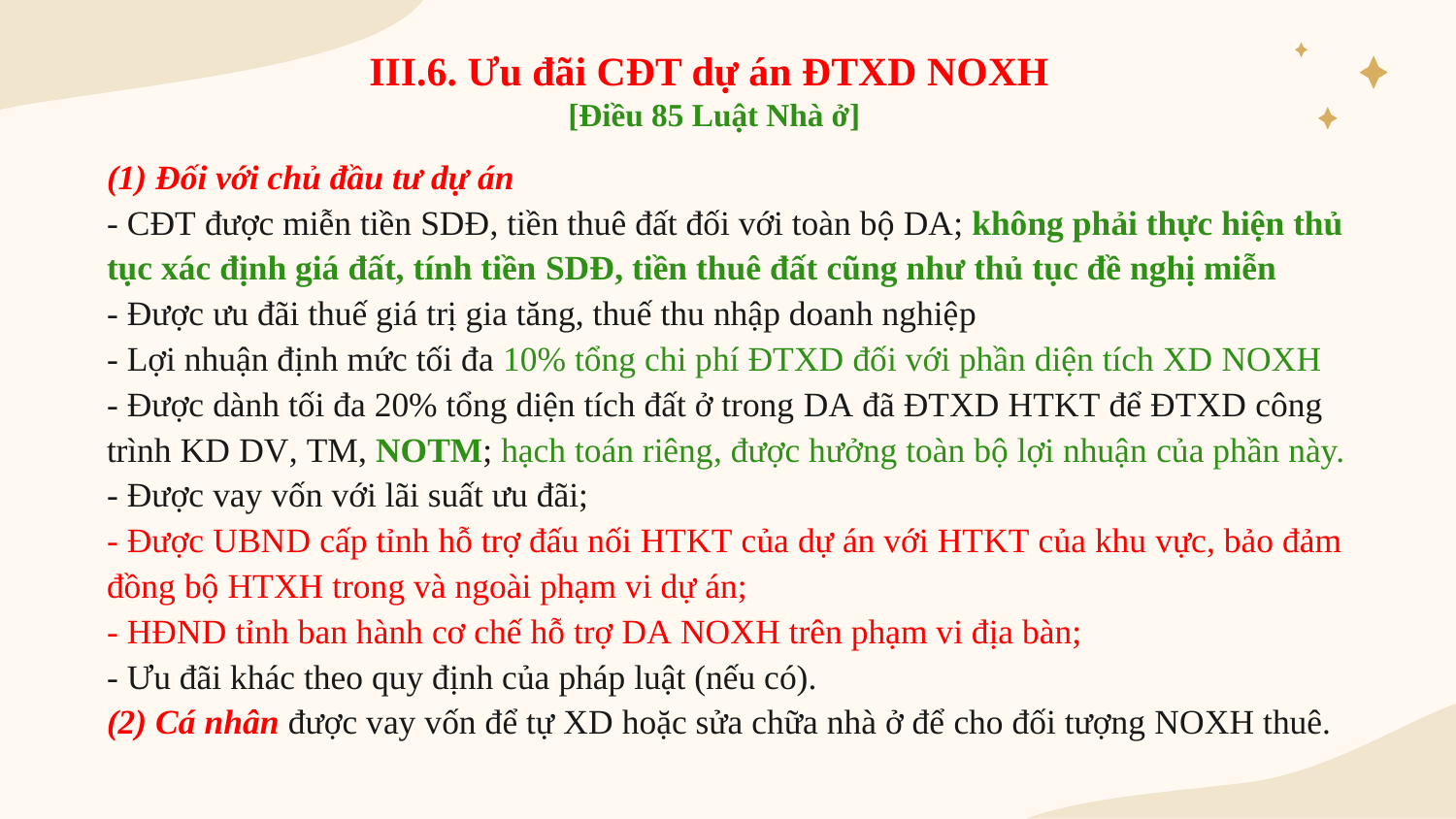

III.6. Ưu đãi CĐT dự án ĐTXD NOXH
[Điều 85 Luật Nhà ở]

# (1) Đối với chủ đầu tư dự án - CĐT được miễn tiền SDĐ, tiền thuê đất đối với toàn bộ DA; không phải thực hiện thủ tục xác định giá đất, tính tiền SDĐ, tiền thuê đất cũng như thủ tục đề nghị miễn - Được ưu đãi thuế giá trị gia tăng, thuế thu nhập doanh nghiệp - Lợi nhuận định mức tối đa 10% tổng chi phí ĐTXD đối với phần diện tích XD NOXH - Được dành tối đa 20% tổng diện tích đất ở trong DA đã ĐTXD HTKT để ĐTXD công trình KD DV, TM, NOTM; hạch toán riêng, được hưởng toàn bộ lợi nhuận của phần này. - Được vay vốn với lãi suất ưu đãi; - Được UBND cấp tỉnh hỗ trợ đấu nối HTKT của dự án với HTKT của khu vực, bảo đảm đồng bộ HTXH trong và ngoài phạm vi dự án; - HĐND tỉnh ban hành cơ chế hỗ trợ DA NOXH trên phạm vi địa bàn; - Ưu đãi khác theo quy định của pháp luật (nếu có). (2) Cá nhân được vay vốn để tự XD hoặc sửa chữa nhà ở để cho đối tượng NOXH thuê.